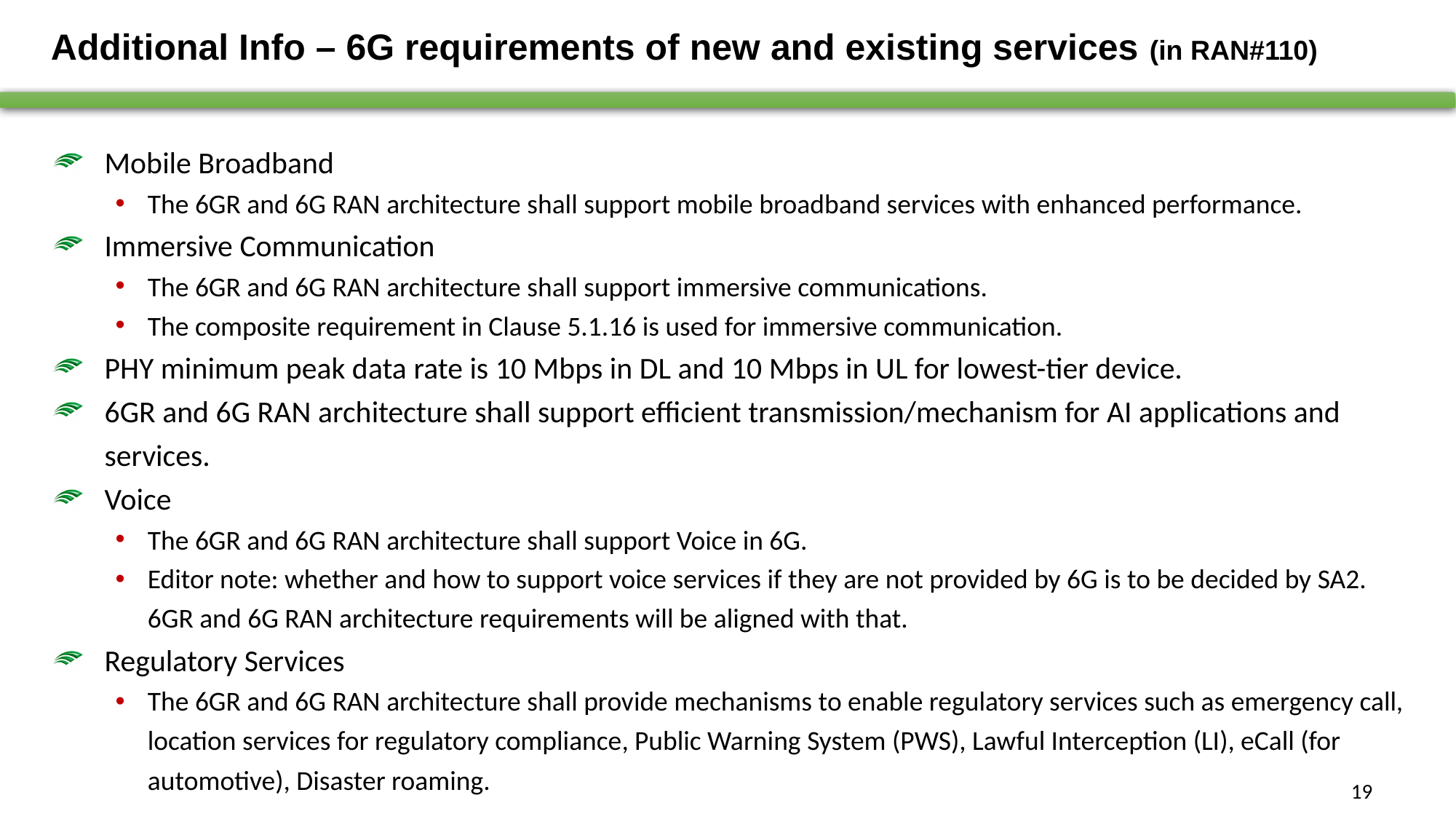

# Additional Info – 6G requirements of new and existing services (in RAN#110)
Mobile Broadband
The 6GR and 6G RAN architecture shall support mobile broadband services with enhanced performance.
Immersive Communication
The 6GR and 6G RAN architecture shall support immersive communications.
The composite requirement in Clause 5.1.16 is used for immersive communication.
PHY minimum peak data rate is 10 Mbps in DL and 10 Mbps in UL for lowest-tier device.
6GR and 6G RAN architecture shall support efficient transmission/mechanism for AI applications and services.
Voice
The 6GR and 6G RAN architecture shall support Voice in 6G.
Editor note: whether and how to support voice services if they are not provided by 6G is to be decided by SA2. 6GR and 6G RAN architecture requirements will be aligned with that.
Regulatory Services
The 6GR and 6G RAN architecture shall provide mechanisms to enable regulatory services such as emergency call, location services for regulatory compliance, Public Warning System (PWS), Lawful Interception (LI), eCall (for automotive), Disaster roaming.